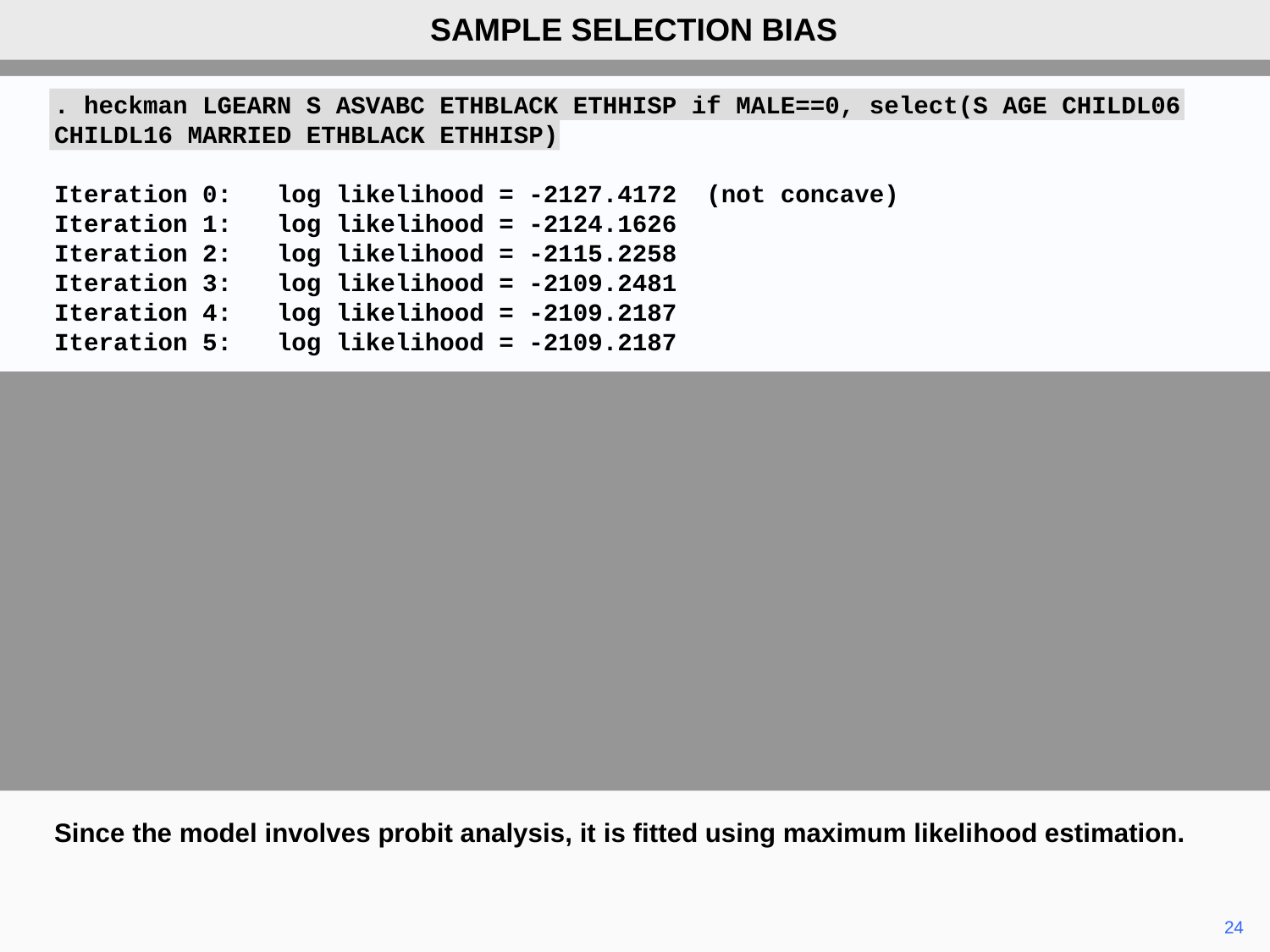

SAMPLE SELECTION BIAS

. heckman LGEARN S ASVABC ETHBLACK ETHHISP if MALE==0, select(S AGE CHILDL06 CHILDL16 MARRIED ETHBLACK ETHHISP)

Iteration 0:   log likelihood = -2127.4172  (not concave)
Iteration 1:   log likelihood = -2124.1626
Iteration 2:   log likelihood = -2115.2258
Iteration 3:   log likelihood = -2109.2481
Iteration 4:   log likelihood = -2109.2187
Iteration 5:   log likelihood = -2109.2187

Since the model involves probit analysis, it is fitted using maximum likelihood estimation.
	24